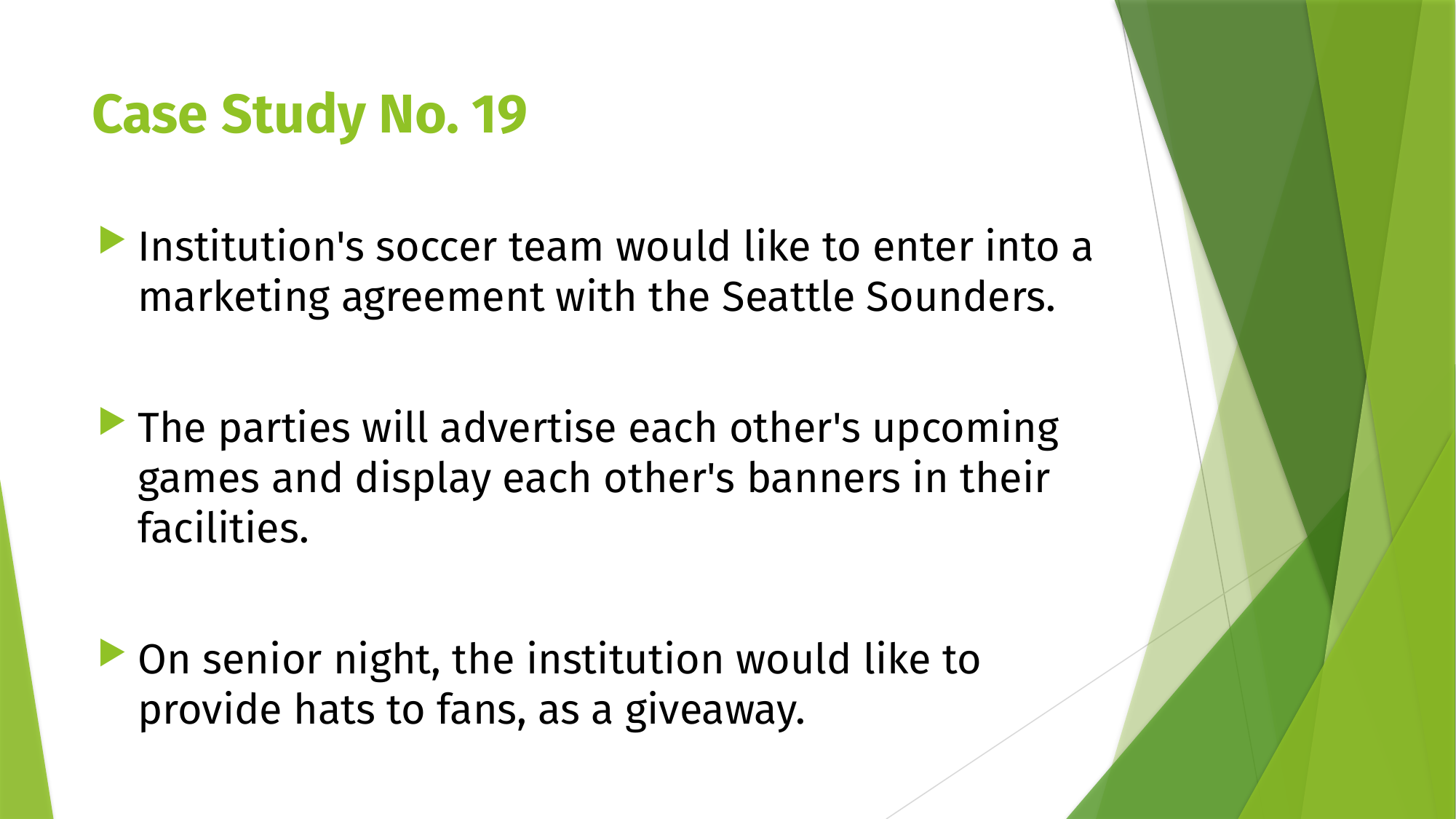

# Case Study No. 19
Institution's soccer team would like to enter into a marketing agreement with the Seattle Sounders.

The parties will advertise each other's upcoming games and display each other's banners in their facilities.

On senior night, the institution would like to provide hats to fans, as a giveaway.